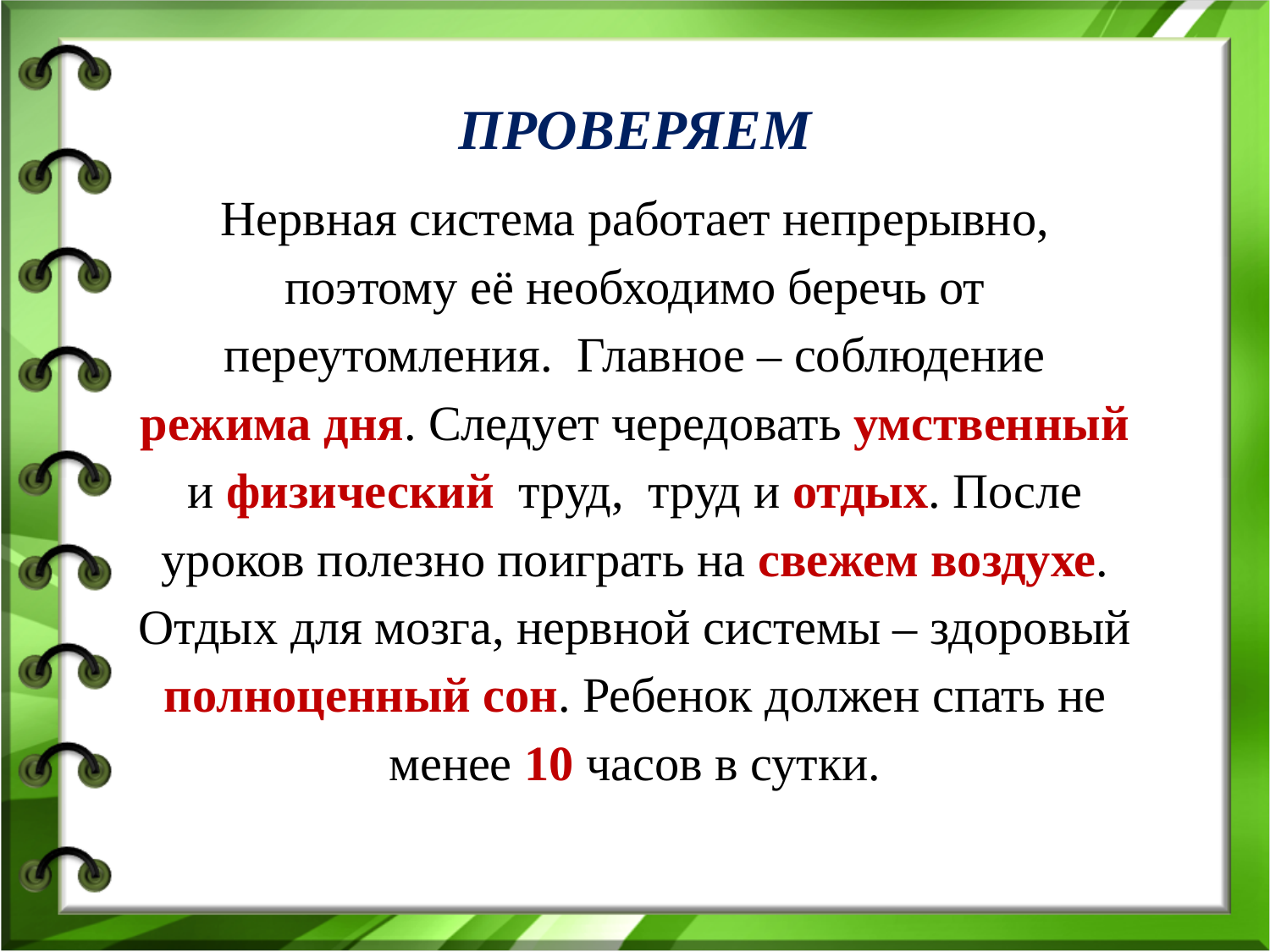

ПРОВЕРЯЕМ
Нервная система работает непрерывно, поэтому её необходимо беречь от переутомления.  Главное – соблюдение режима дня. Следует чередовать умственный и физический  труд,  труд и отдых. После уроков полезно поиграть на свежем воздухе. Отдых для мозга, нервной системы – здоровый полноценный сон. Ребенок должен спать не менее 10 часов в сутки.